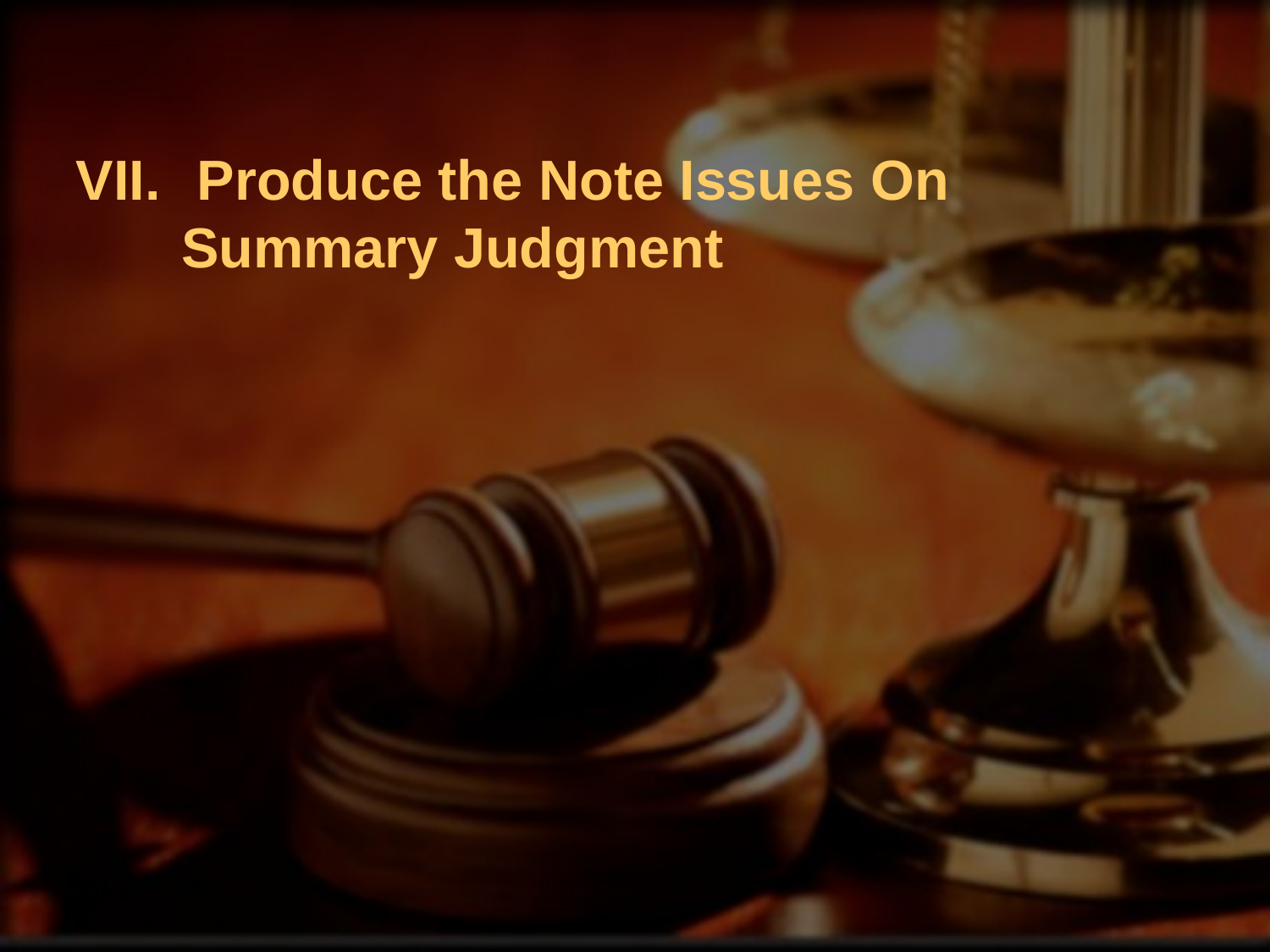

Produce the Note Issues On Summary Judgment